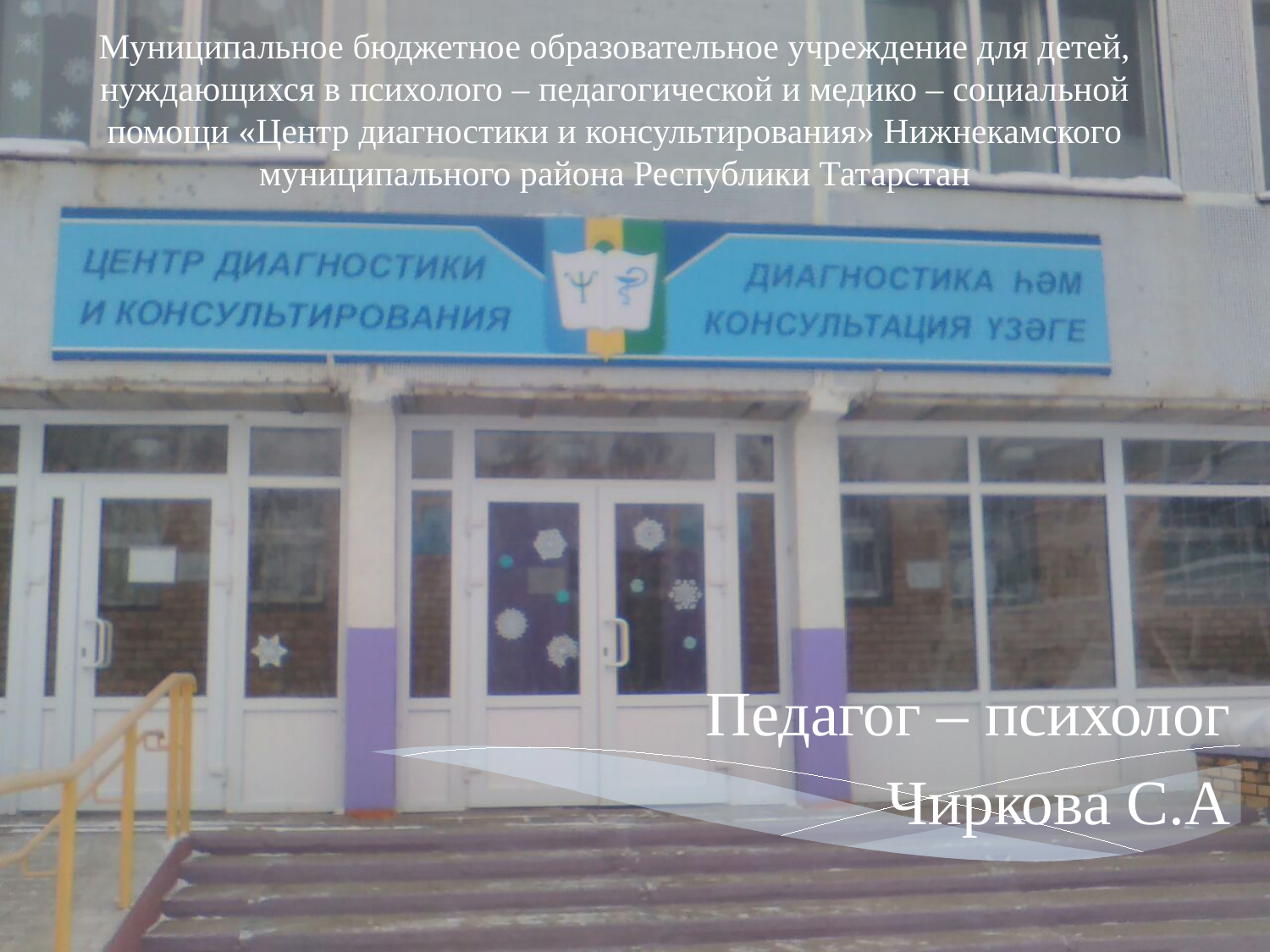

# Муниципальное бюджетное образовательное учреждение для детей, нуждающихся в психолого – педагогической и медико – социальной помощи «Центр диагностики и консультирования» Нижнекамского муниципального района Республики Татарстан
Педагог – психолог
 Чиркова С.А